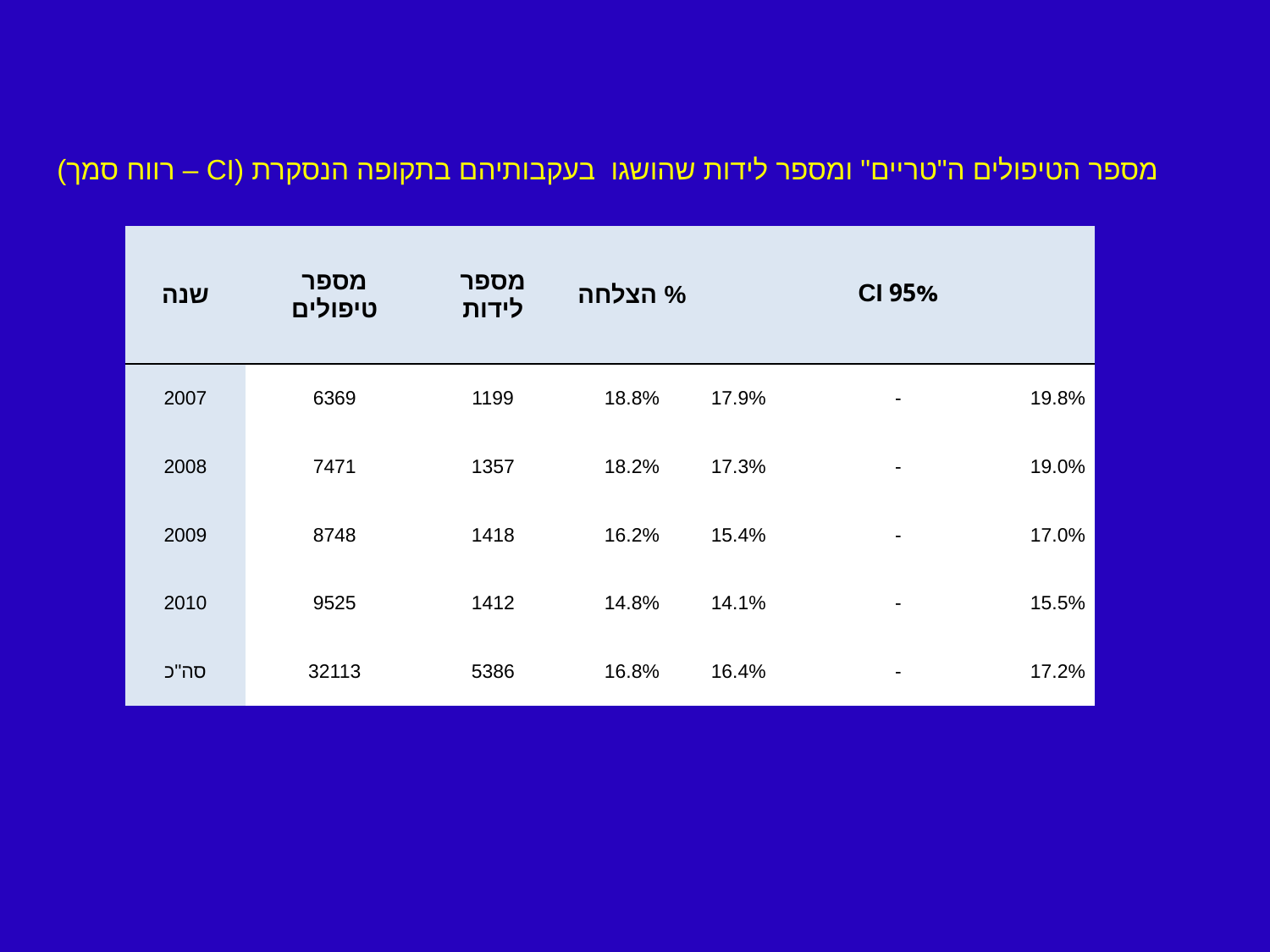

מספר הטיפולים ה"טריים" ומספר לידות שהושגו  בעקבותיהם בתקופה הנסקרת (CI – רווח סמך)
| שנה | מספר טיפולים | מספר לידות | % הצלחה | 95% CI |  |  |
| --- | --- | --- | --- | --- | --- | --- |
| 2007 | 6369 | 1199 | 18.8% | 17.9% | - | 19.8% |
| 2008 | 7471 | 1357 | 18.2% | 17.3% | - | 19.0% |
| 2009 | 8748 | 1418 | 16.2% | 15.4% | - | 17.0% |
| 2010 | 9525 | 1412 | 14.8% | 14.1% | - | 15.5% |
| סה"כ | 32113 | 5386 | 16.8% | 16.4% | - | 17.2% |